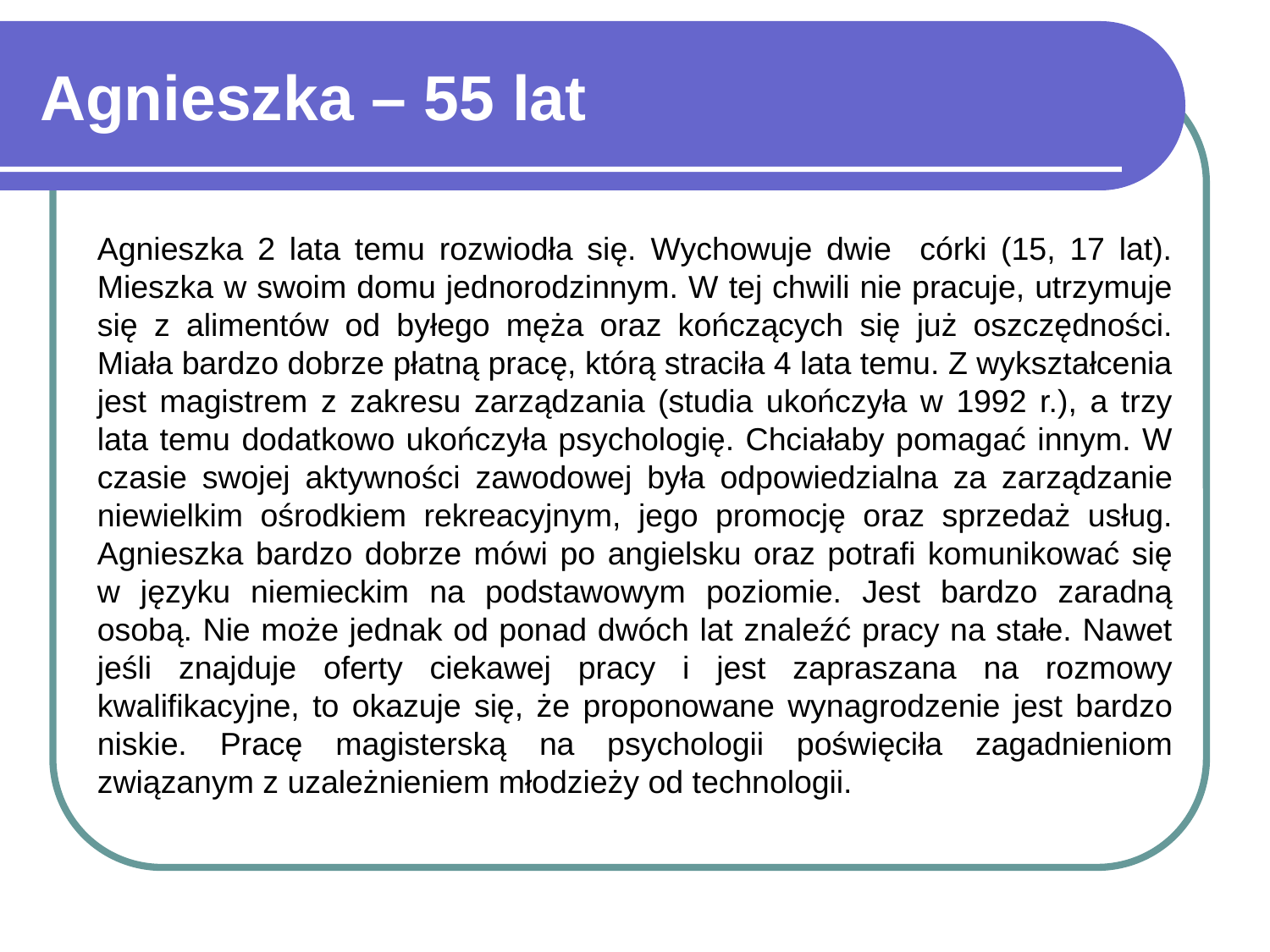

# Agnieszka – 55 lat
Agnieszka 2 lata temu rozwiodła się. Wychowuje dwie  córki (15, 17 lat). Mieszka w swoim domu jednorodzinnym. W tej chwili nie pracuje, utrzymuje się z alimentów od byłego męża oraz kończących się już oszczędności. Miała bardzo dobrze płatną pracę, którą straciła 4 lata temu. Z wykształcenia jest magistrem z zakresu zarządzania (studia ukończyła w 1992 r.), a trzy lata temu dodatkowo ukończyła psychologię. Chciałaby pomagać innym. W czasie swojej aktywności zawodowej była odpowiedzialna za zarządzanie niewielkim ośrodkiem rekreacyjnym, jego promocję oraz sprzedaż usług. Agnieszka bardzo dobrze mówi po angielsku oraz potrafi komunikować się w języku niemieckim na podstawowym poziomie. Jest bardzo zaradną osobą. Nie może jednak od ponad dwóch lat znaleźć pracy na stałe. Nawet jeśli znajduje oferty ciekawej pracy i jest zapraszana na rozmowy kwalifikacyjne, to okazuje się, że proponowane wynagrodzenie jest bardzo niskie. Pracę magisterską na psychologii poświęciła zagadnieniom związanym z uzależnieniem młodzieży od technologii.